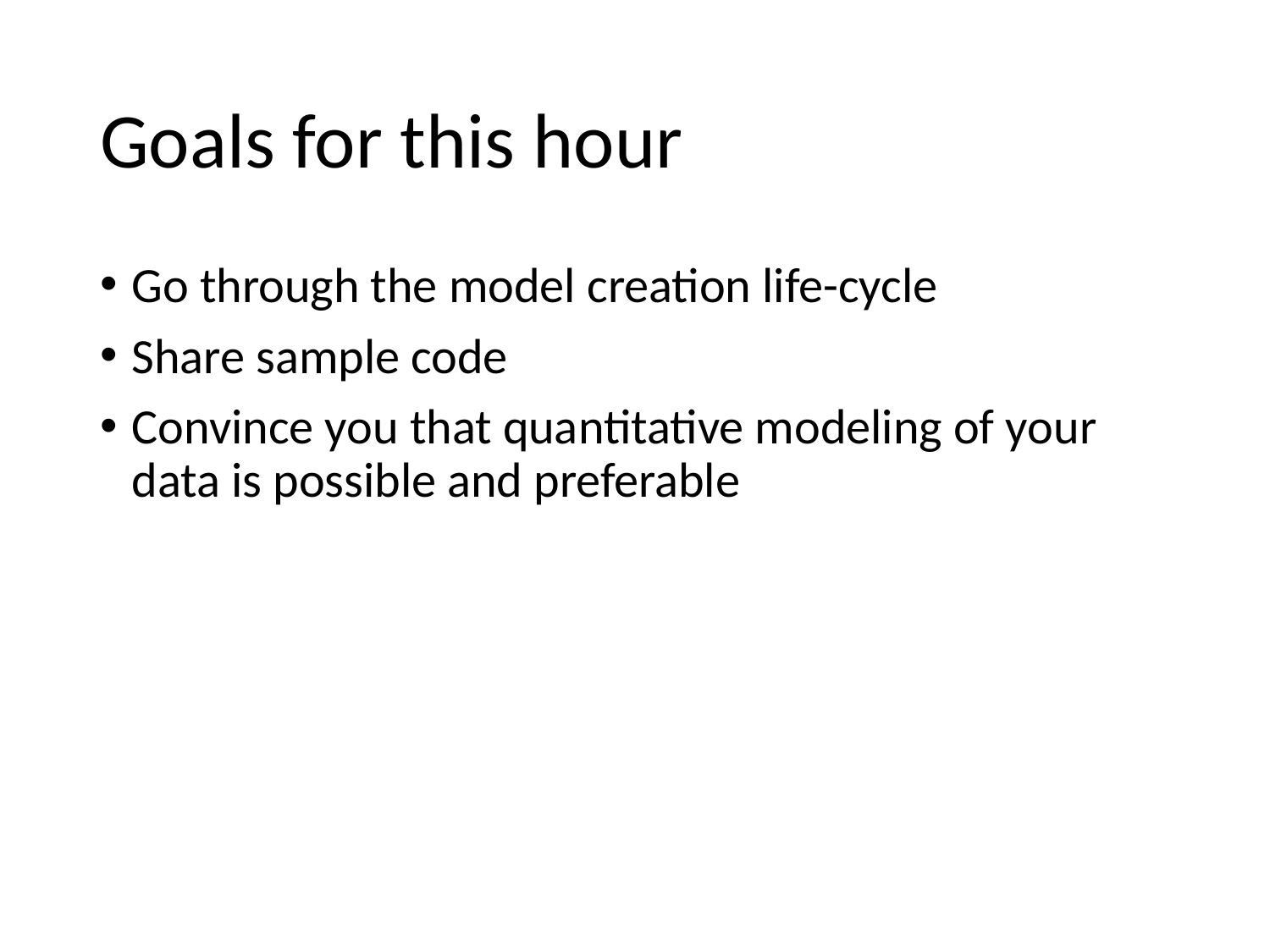

# Goals for this hour
Go through the model creation life-cycle
Share sample code
Convince you that quantitative modeling of your data is possible and preferable